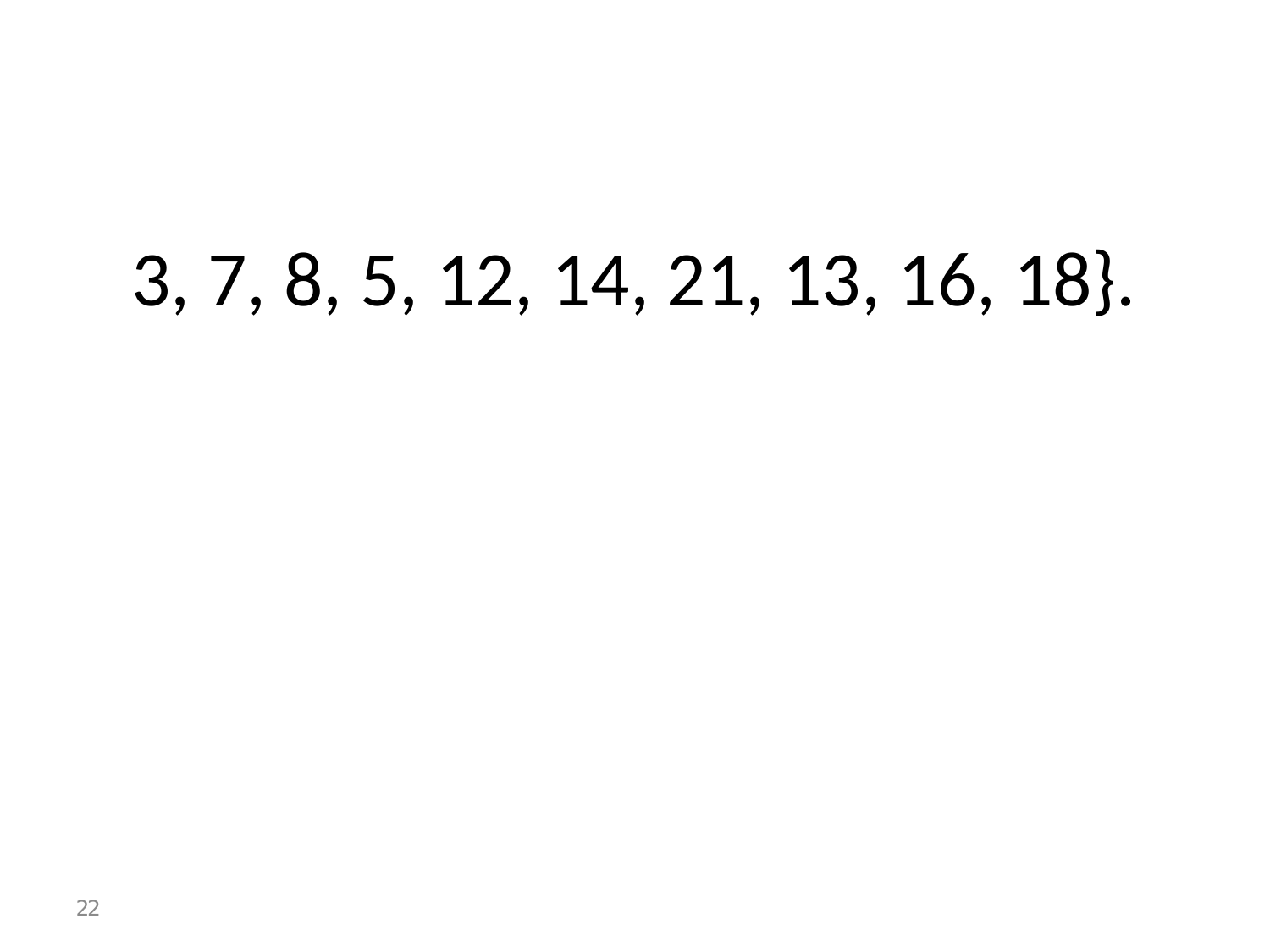

#
3, 7, 8, 5, 12, 14, 21, 13, 16, 18}.

22